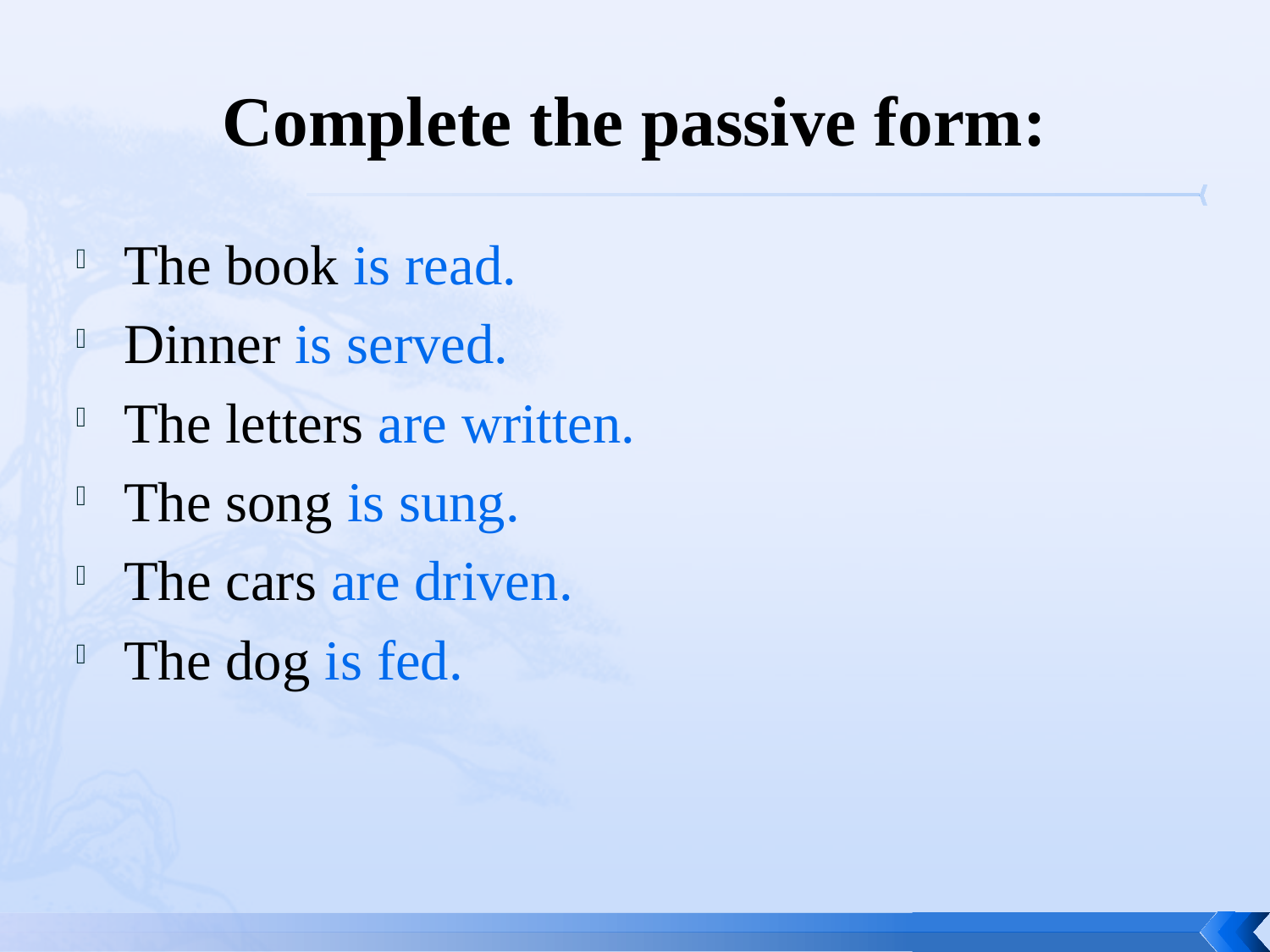

# Complete the passive form:
The book is read.
Dinner is served.
The letters are written.
The song is sung.
The cars are driven.
The dog is fed.